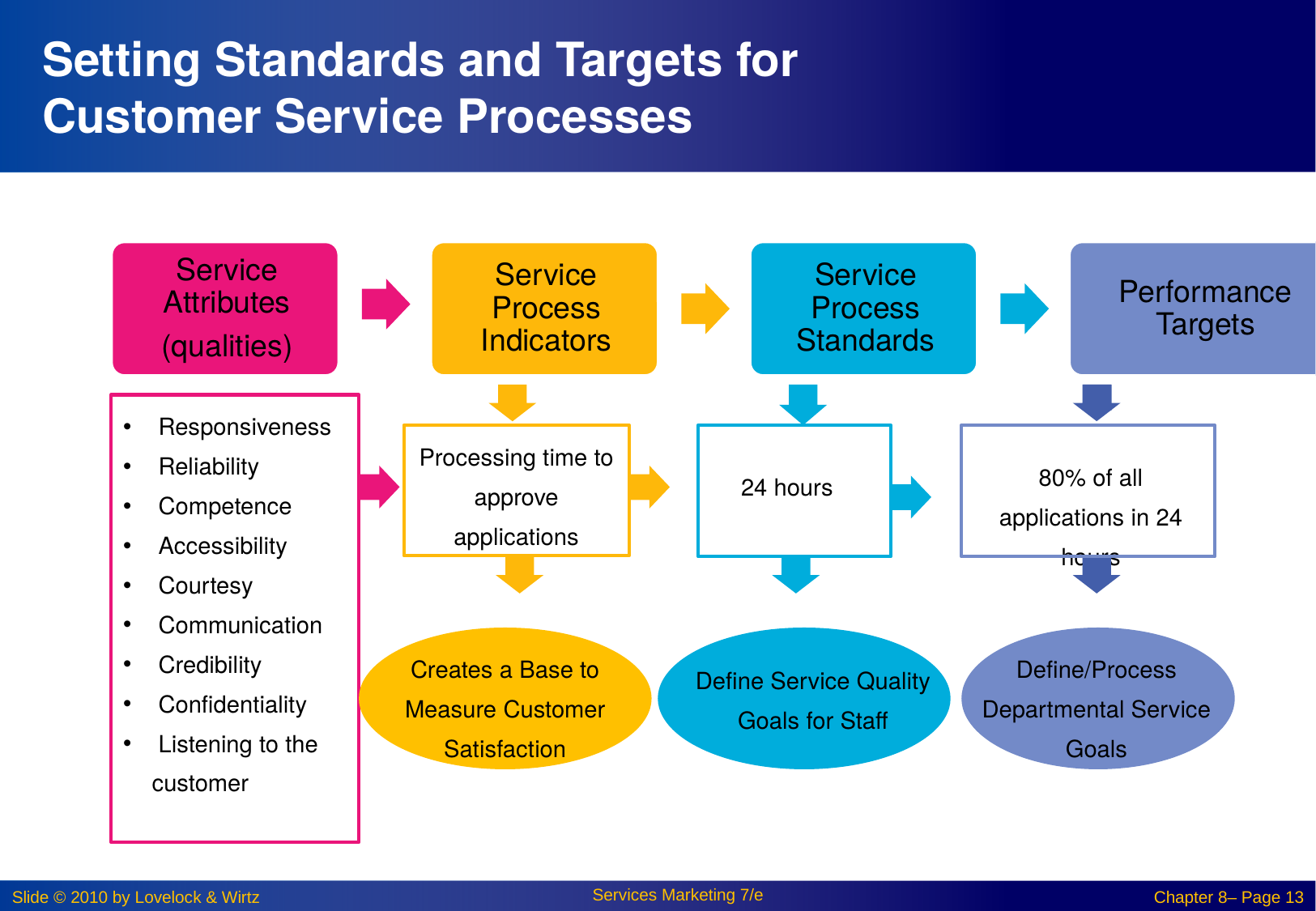

# Setting Standards and Targets for Customer Service Processes
Service Attributes
(qualities)

Service Process Indicators

Service Process Standards

Performance Targets

 Responsiveness
 Reliability
 Competence
 Accessibility
 Courtesy
 Communication
 Credibility
 Confidentiality
 Listening to the customer

Processing time to approve applications
80% of all applications in 24 hours
24 hours

Creates a Base to Measure Customer Satisfaction

Define Service Quality Goals for Staff

Define/Process Departmental Service Goals